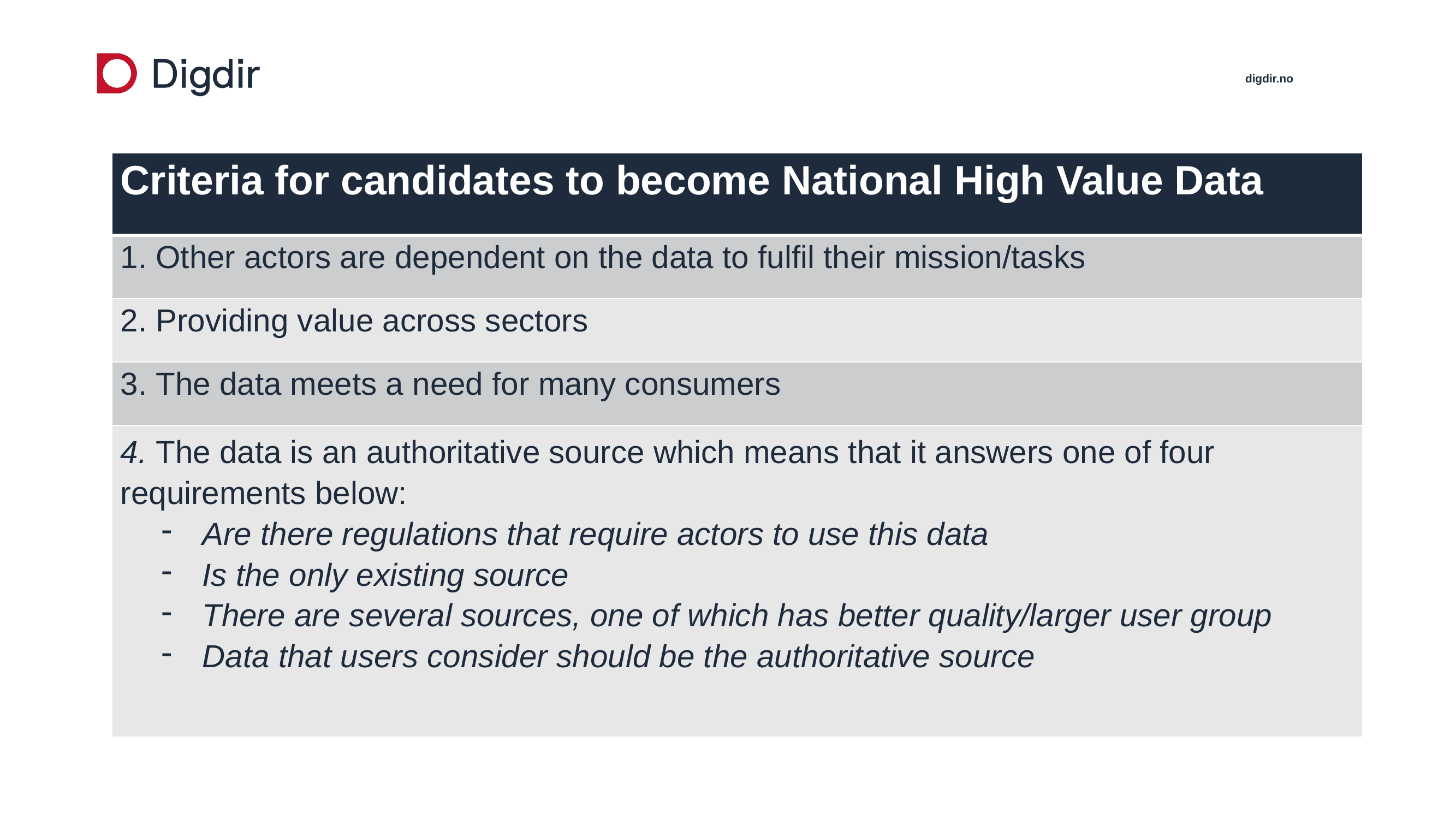

| Criteria for candidates to become National High Value Data |
| --- |
| 1. Other actors are dependent on the data to fulfil their mission/tasks |
| 2. Providing value across sectors |
| 3. The data meets a need for many consumers |
| 4. The data is an authoritative source which means that it answers one of four requirements below: Are there regulations that require actors to use this data Is the only existing source There are several sources, one of which has better quality/larger user group Data that users consider should be the authoritative source |